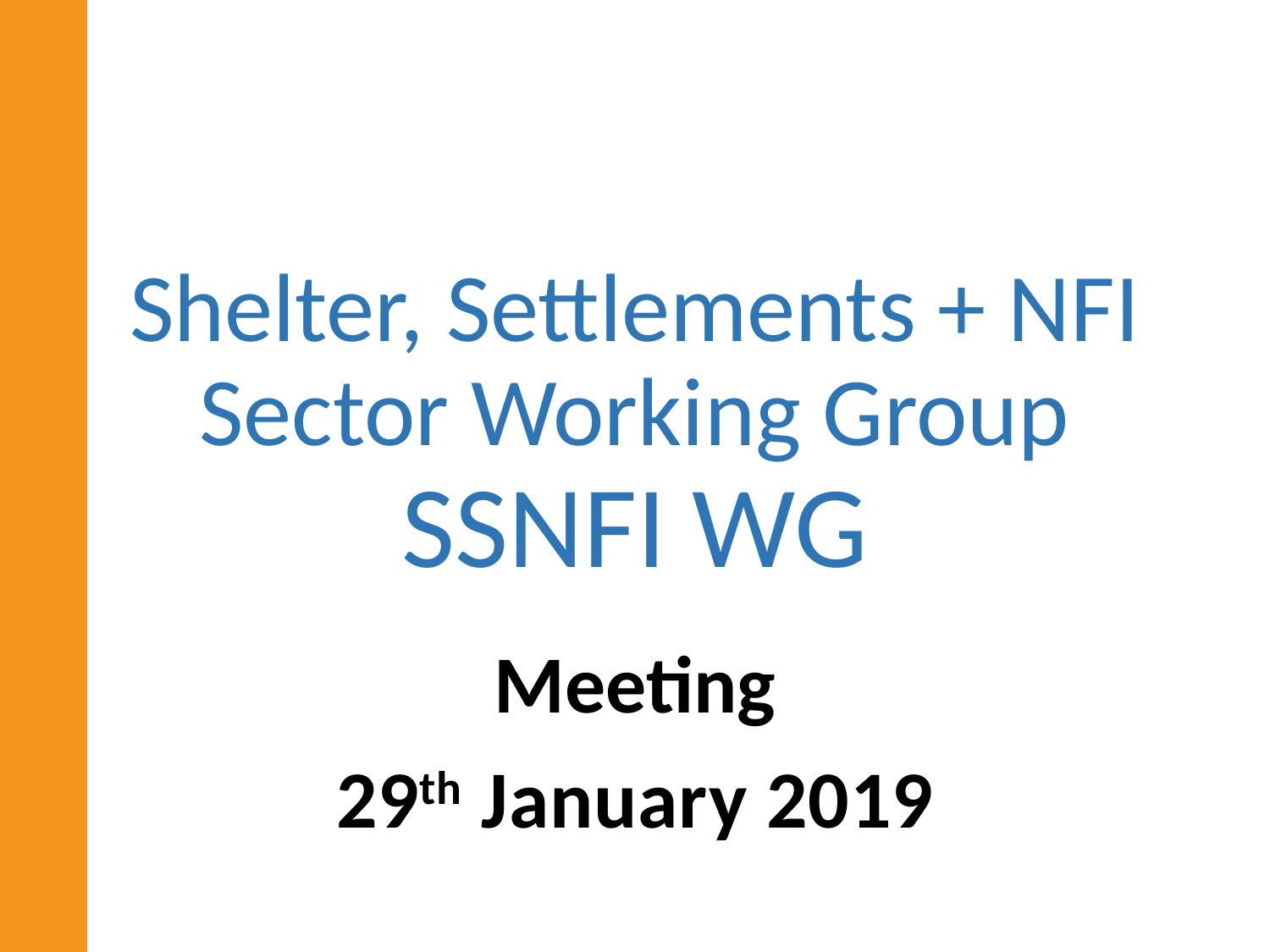

Shelter, Settlements + NFI Sector Working Group
SSNFI WG
Meeting
29th January 2019